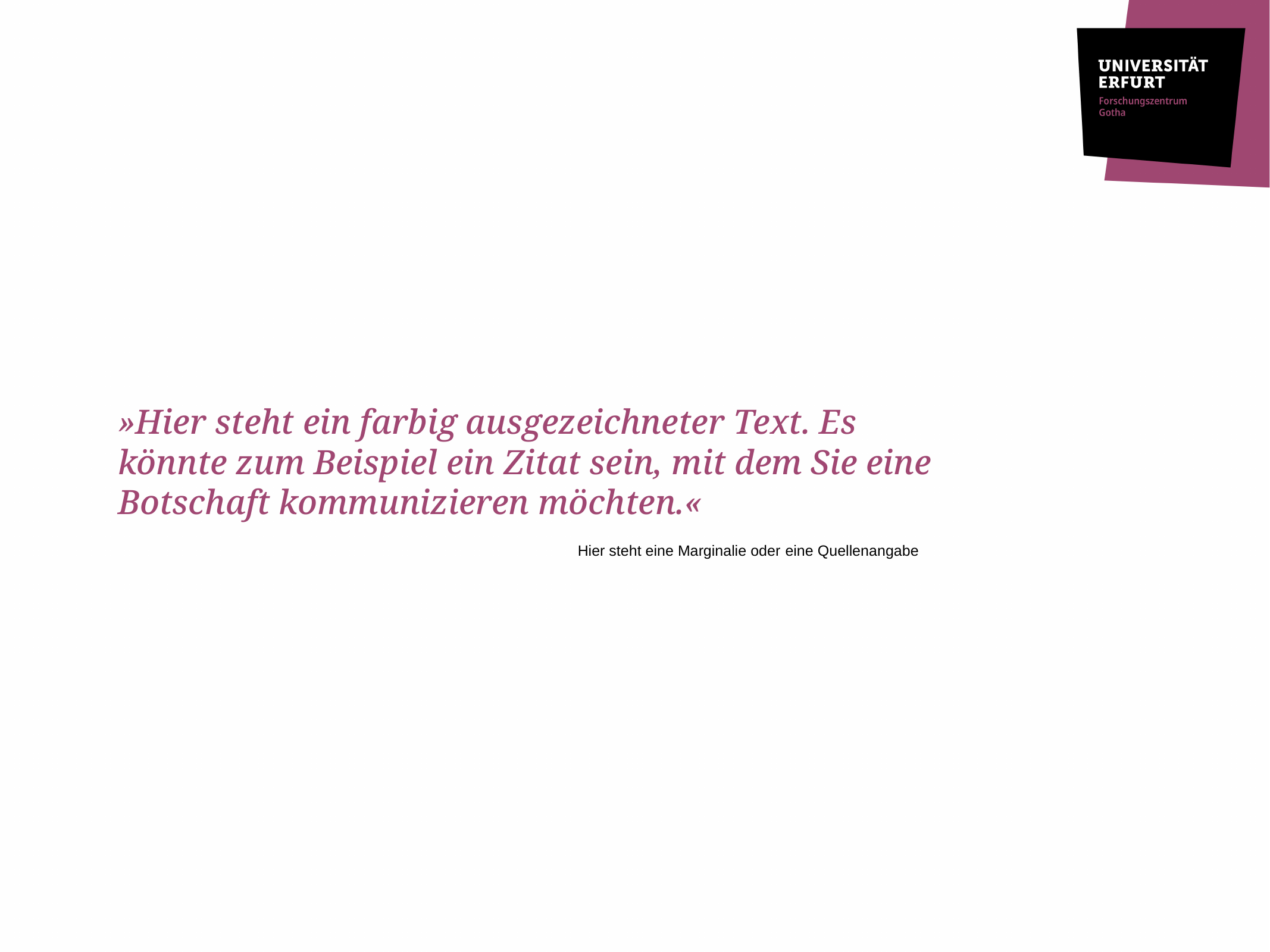

»Hier steht ein farbig ausgezeichneter Text. Es
könnte zum Beispiel ein Zitat sein, mit dem Sie eine Botschaft kommunizieren möchten.«
Hier steht eine Marginalie oder eine Quellenangabe